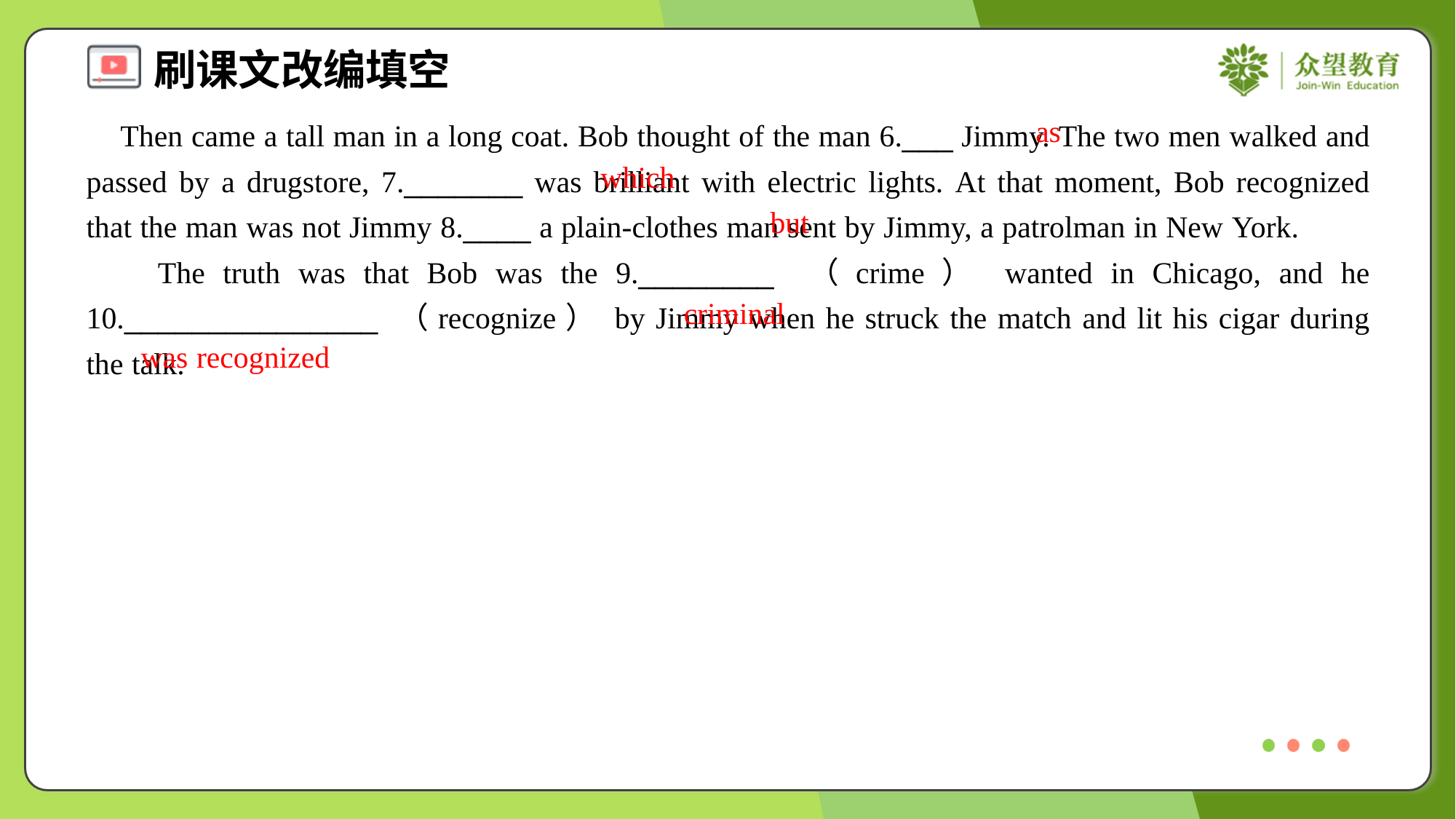

as
    Then came a tall man in a long coat. Bob thought of the man 6.___ Jimmy. The two men walked and passed by a drugstore, 7._______ was brilliant with electric lights. At that moment, Bob recognized that the man was not Jimmy 8.____ a plain-clothes man sent by Jimmy, a patrolman in New York.
    The truth was that Bob was the 9.________ （crime） wanted in Chicago, and he 10._______________ （recognize） by Jimmy when he struck the match and lit his cigar during the talk.
which
but
criminal
was recognized